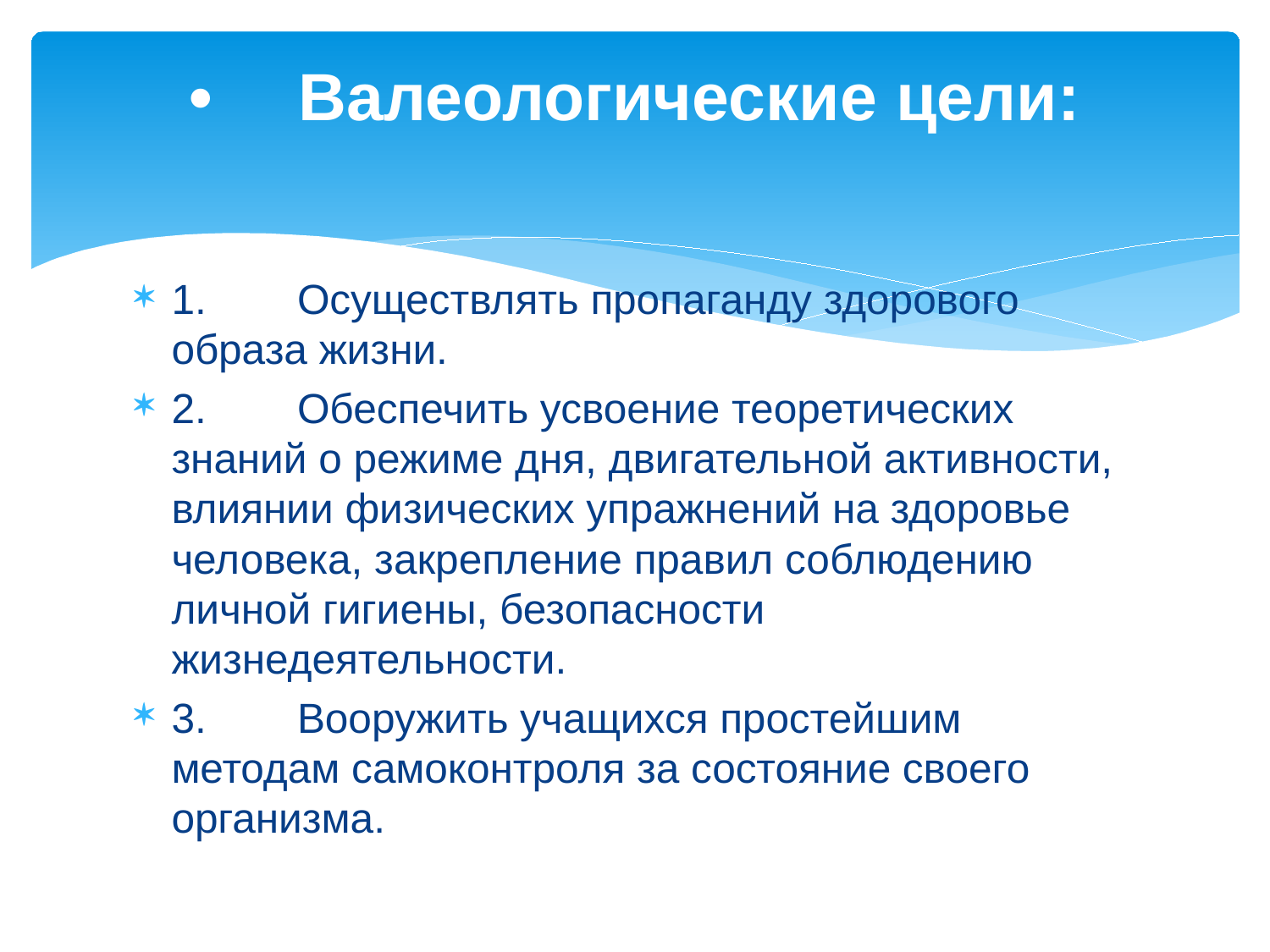

# •	Валеологические цели:
1.	Осуществлять пропаганду здорового образа жизни.
2.	Обеспечить усвоение теоретических знаний о режиме дня, двигательной активности, влиянии физических упражнений на здоровье человека, закрепление правил соблюдению личной гигиены, безопасности жизнедеятельности.
3.	Вооружить учащихся простейшим методам самоконтроля за состояние своего организма.